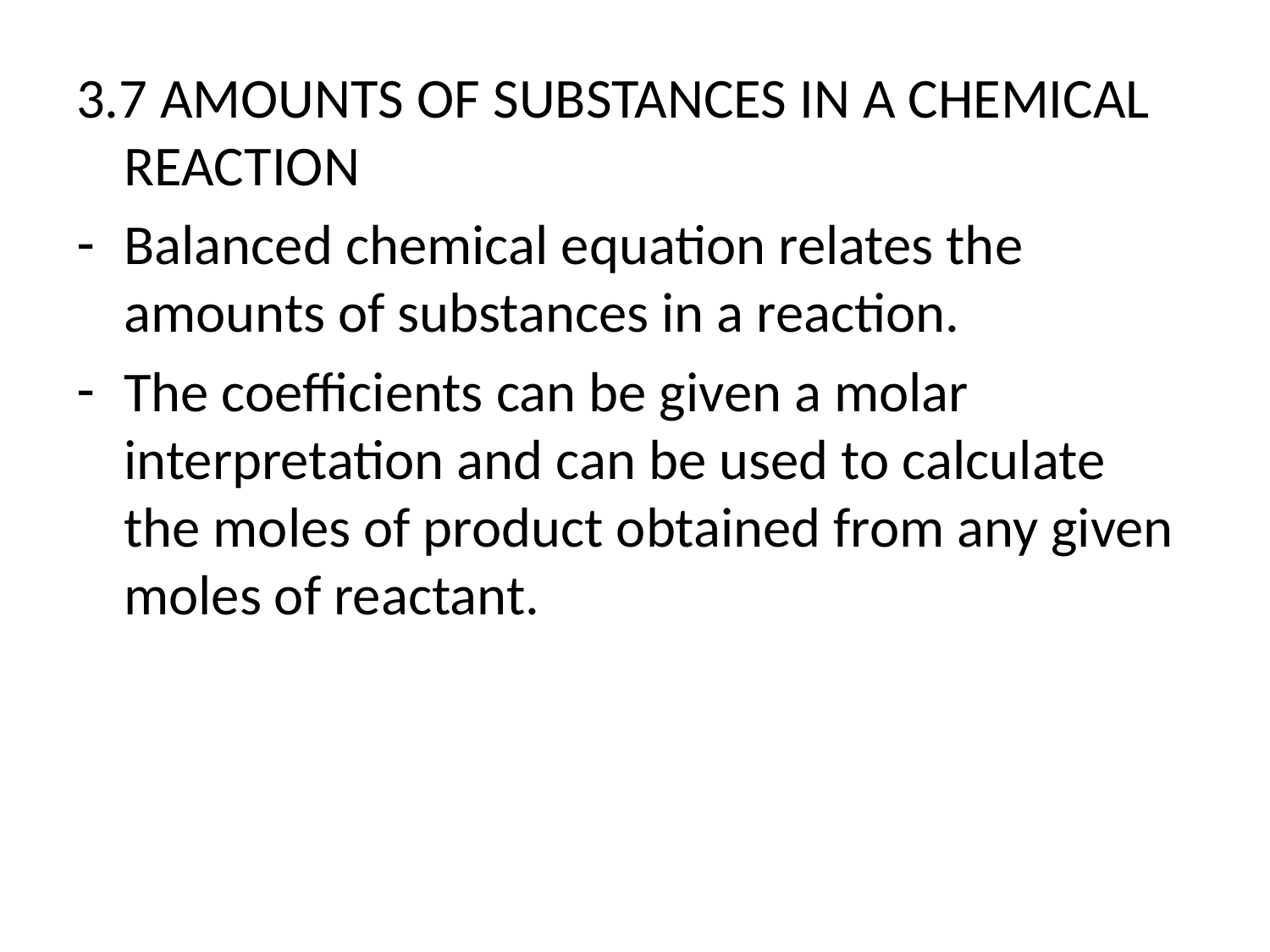

3.7 AMOUNTS OF SUBSTANCES IN A CHEMICAL REACTION
Balanced chemical equation relates the amounts of substances in a reaction.
The coefficients can be given a molar interpretation and can be used to calculate the moles of product obtained from any given moles of reactant.